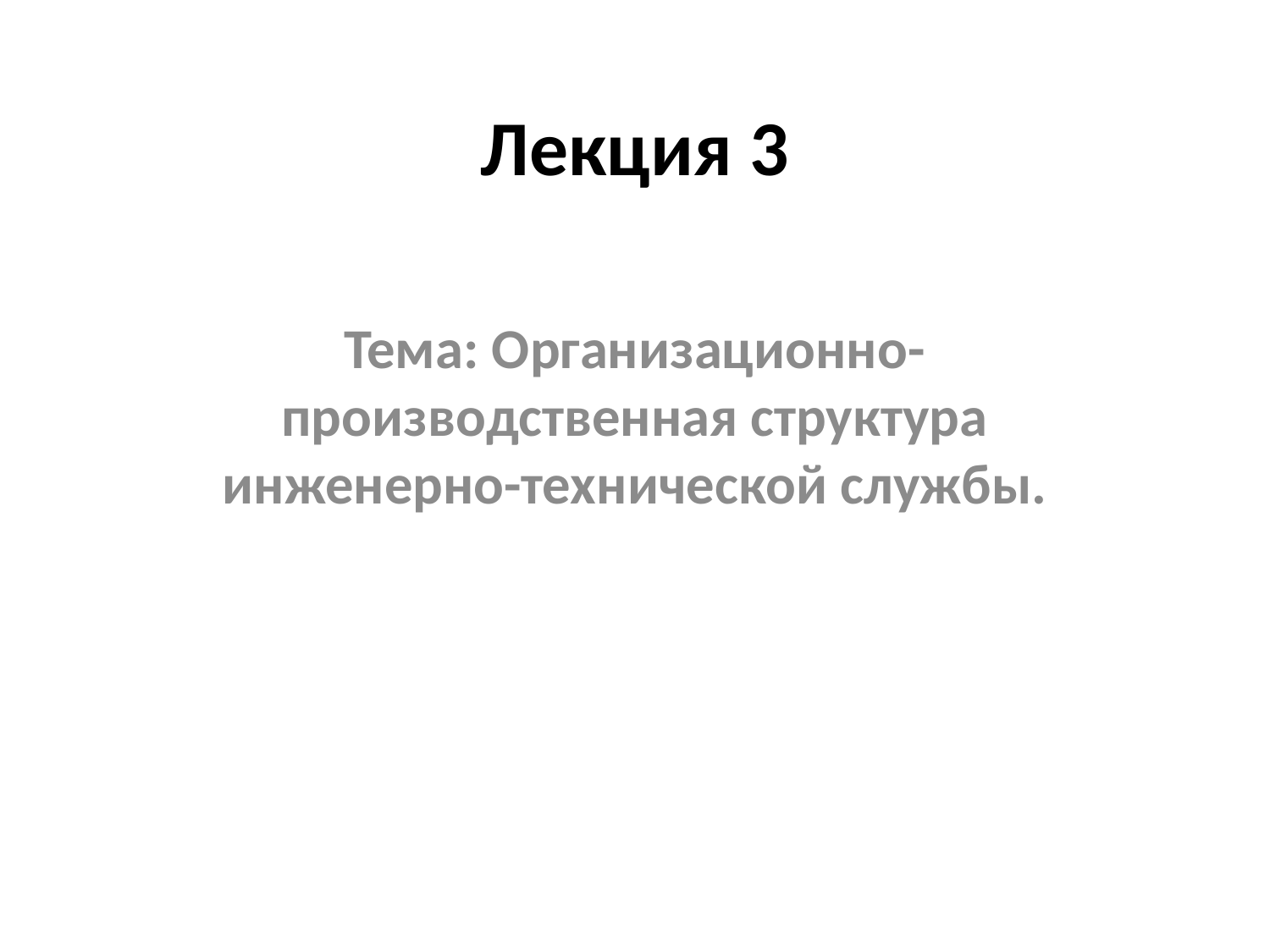

# Лекция 3
Тема: Организационно-производственная структура инженерно-технической службы.